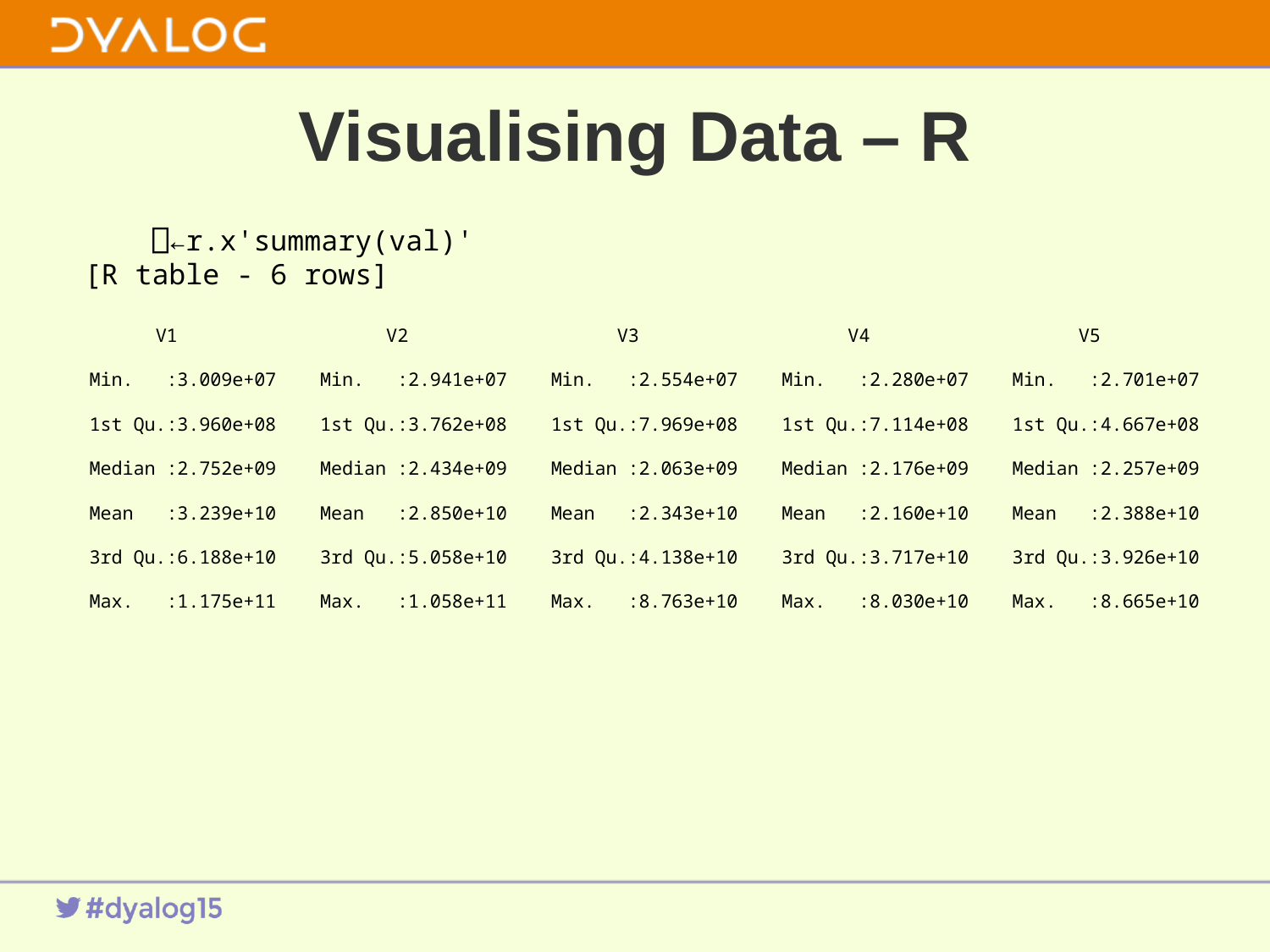

# Visualising Data – R
     ⎕←r.x'summary(val)'
 [R table - 6 rows]
        V1                   V2                   V3                   V4                   V5
  Min.   :3.009e+07    Min.   :2.941e+07    Min.   :2.554e+07    Min.   :2.280e+07    Min.   :2.701e+07
  1st Qu.:3.960e+08    1st Qu.:3.762e+08    1st Qu.:7.969e+08    1st Qu.:7.114e+08    1st Qu.:4.667e+08
  Median :2.752e+09    Median :2.434e+09    Median :2.063e+09    Median :2.176e+09    Median :2.257e+09
  Mean   :3.239e+10    Mean   :2.850e+10    Mean   :2.343e+10    Mean   :2.160e+10    Mean   :2.388e+10
  3rd Qu.:6.188e+10    3rd Qu.:5.058e+10    3rd Qu.:4.138e+10    3rd Qu.:3.717e+10    3rd Qu.:3.926e+10
  Max.   :1.175e+11    Max.   :1.058e+11    Max.   :8.763e+10    Max.   :8.030e+10    Max.   :8.665e+10